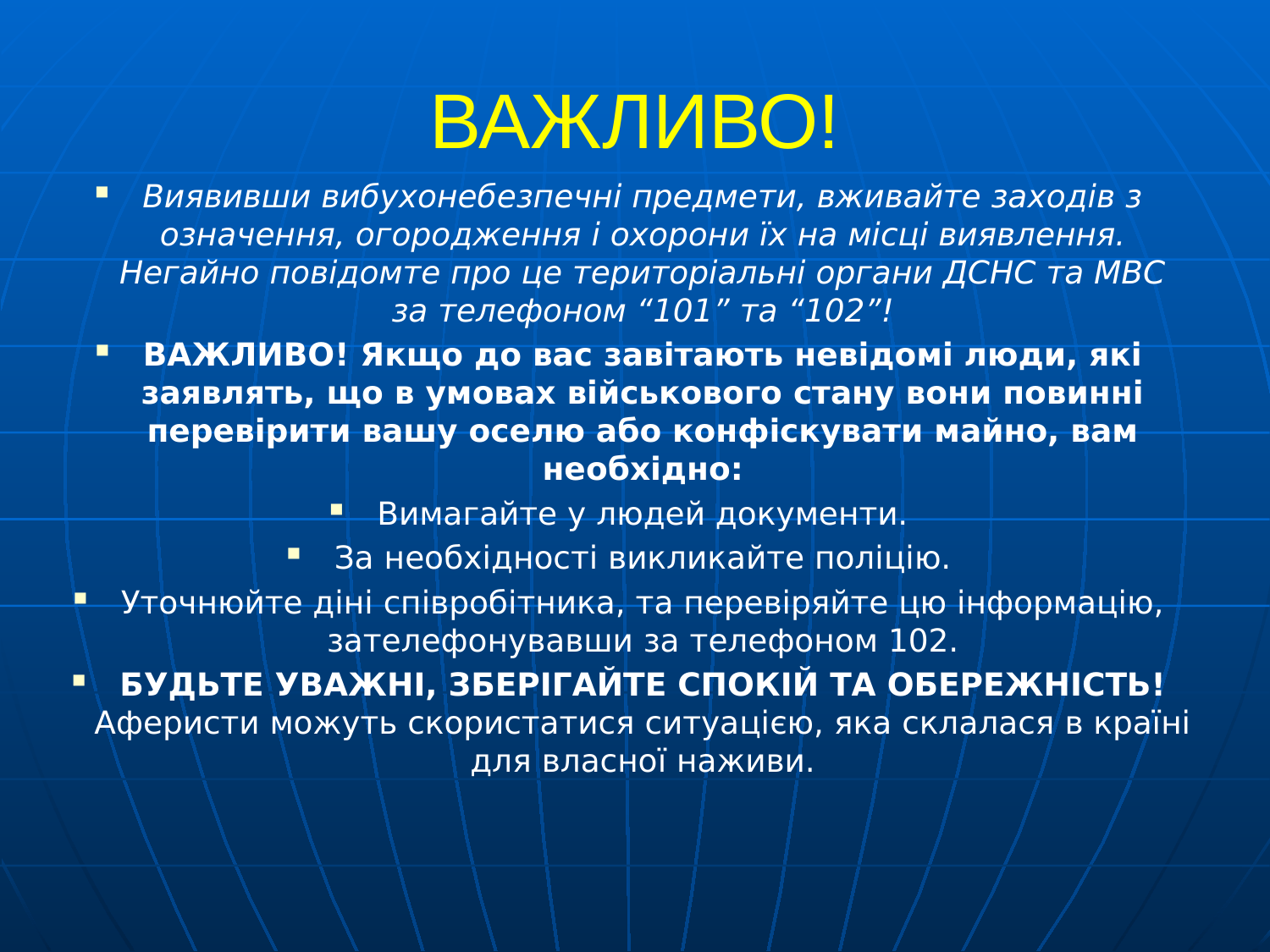

# ВАЖЛИВО!
Виявивши вибухонебезпечні предмети, вживайте заходів з означення, огородження і охорони їх на місці виявлення. Негайно повідомте про це територіальні органи ДСНС та МВС за телефоном “101” та “102”!
ВАЖЛИВО! Якщо до вас завітають невідомі люди, які заявлять, що в умовах військового стану вони повинні перевірити вашу оселю або конфіскувати майно, вам необхідно:
Вимагайте у людей документи.
За необхідності викликайте поліцію.
Уточнюйте діні співробітника, та перевіряйте цю інформацію, зателефонувавши за телефоном 102.
БУДЬТЕ УВАЖНІ, ЗБЕРІГАЙТЕ СПОКІЙ ТА ОБЕРЕЖНІСТЬ! Аферисти можуть скористатися ситуацією, яка склалася в країні для власної наживи.